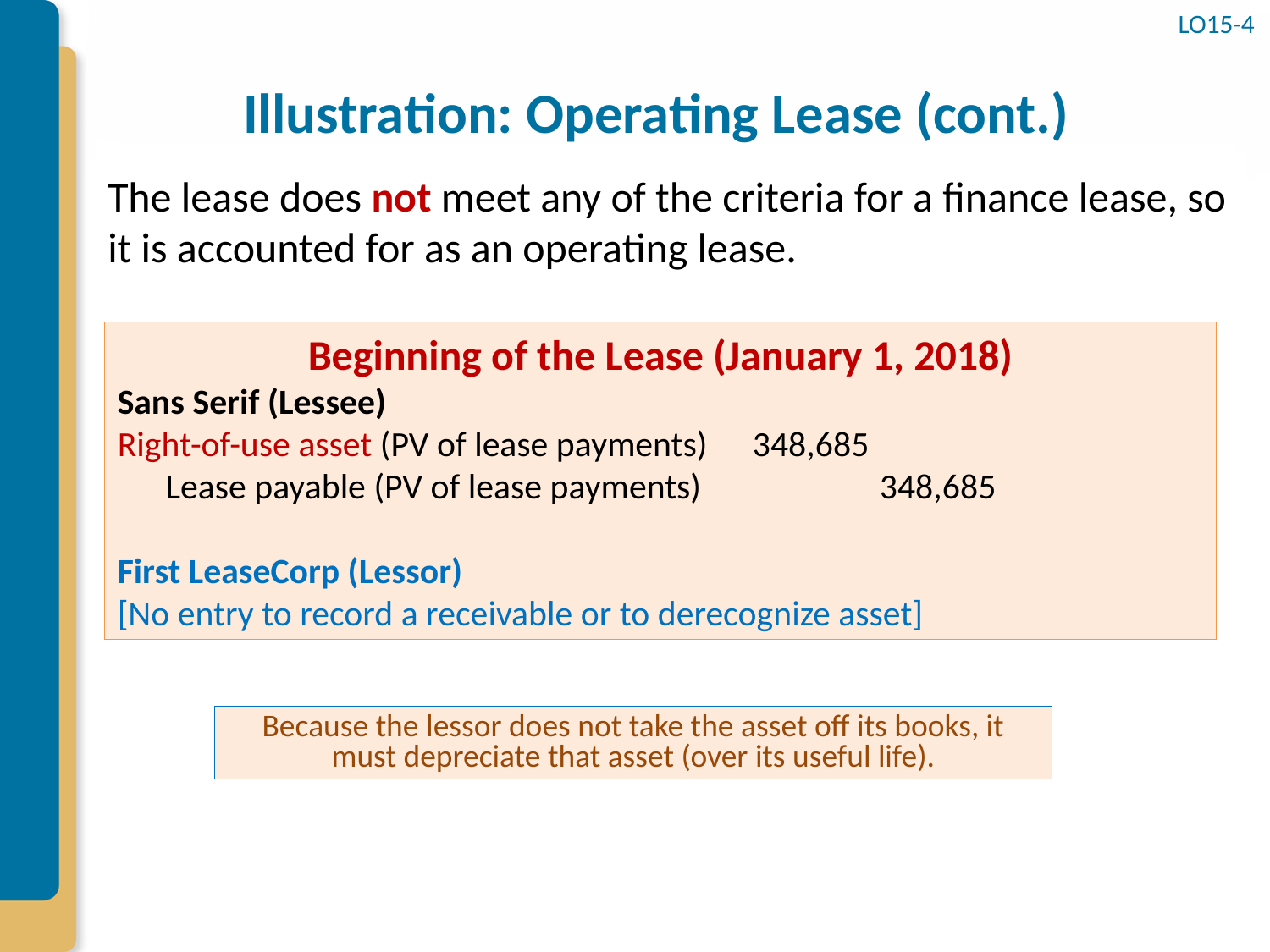

LO15-4
# Illustration: Operating Lease (cont.)
The lease does not meet any of the criteria for a finance lease, so it is accounted for as an operating lease.
Beginning of the Lease (January 1, 2018)
Sans Serif (Lessee)
Right-of-use asset (PV of lease payments)	348,685
      Lease payable (PV of lease payments)		348,685

First LeaseCorp (Lessor)
[No entry to record a receivable or to derecognize asset]
Because the lessor does not take the asset off its books, it must depreciate that asset (over its useful life).